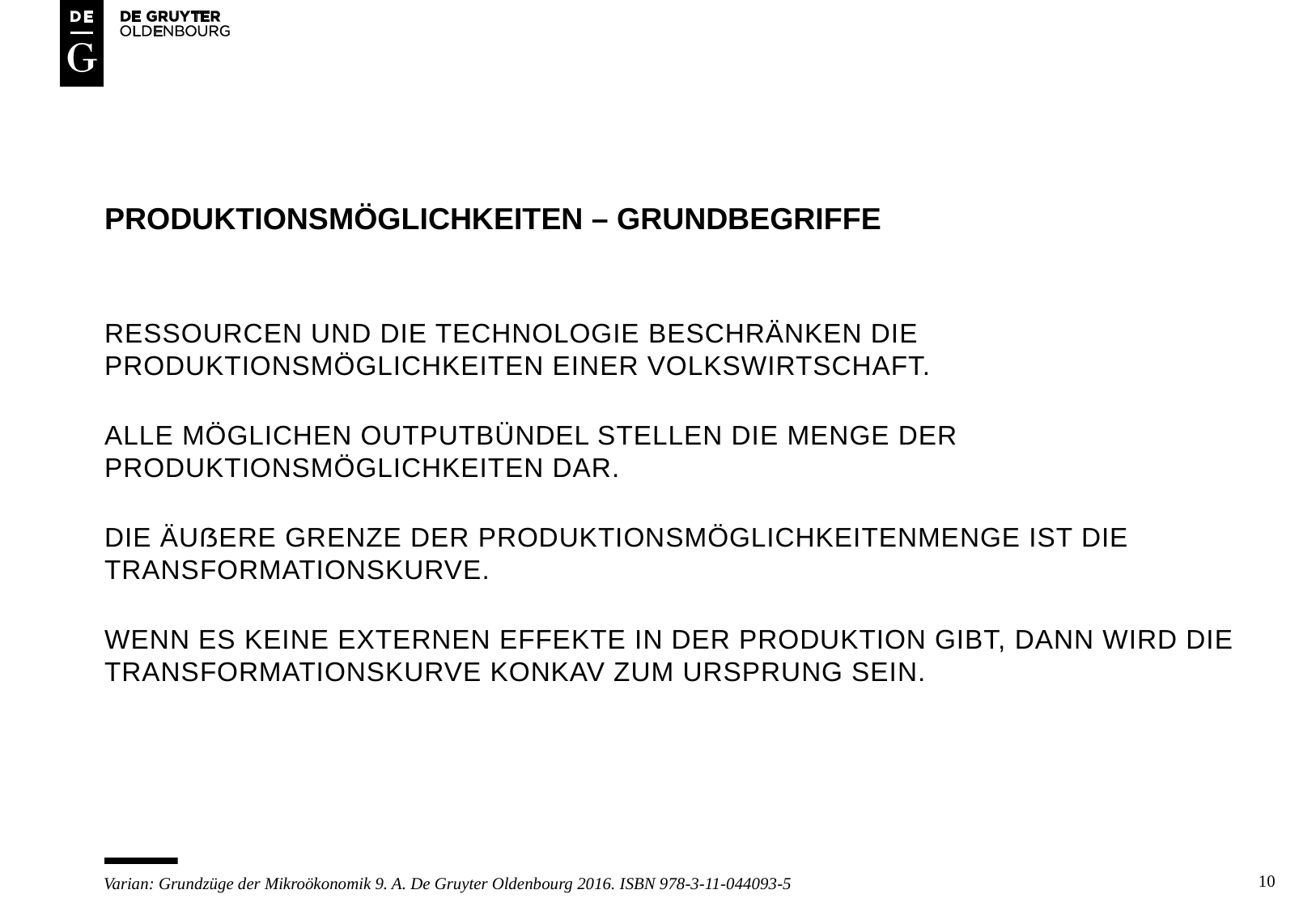

# PRODUKTIONSMÖGLICHKEITEN – grundbegriffe
Ressourcen und die technologie beschränken die produktionsmöglichkeiten einer volkswirtschaft.
Alle möglichen outputbündel stellen die menge der produktionsmöglichkeiten dar.
Die äußere grenze der produktionsmöglichkeitenmenge ist die transformationskurve.
Wenn es keine externen effekte in der produktion gibt, dann wird die transformationskurve konkav zum ursprung sein.
10
Varian: Grundzüge der Mikroökonomik 9. A. De Gruyter Oldenbourg 2016. ISBN 978-3-11-044093-5